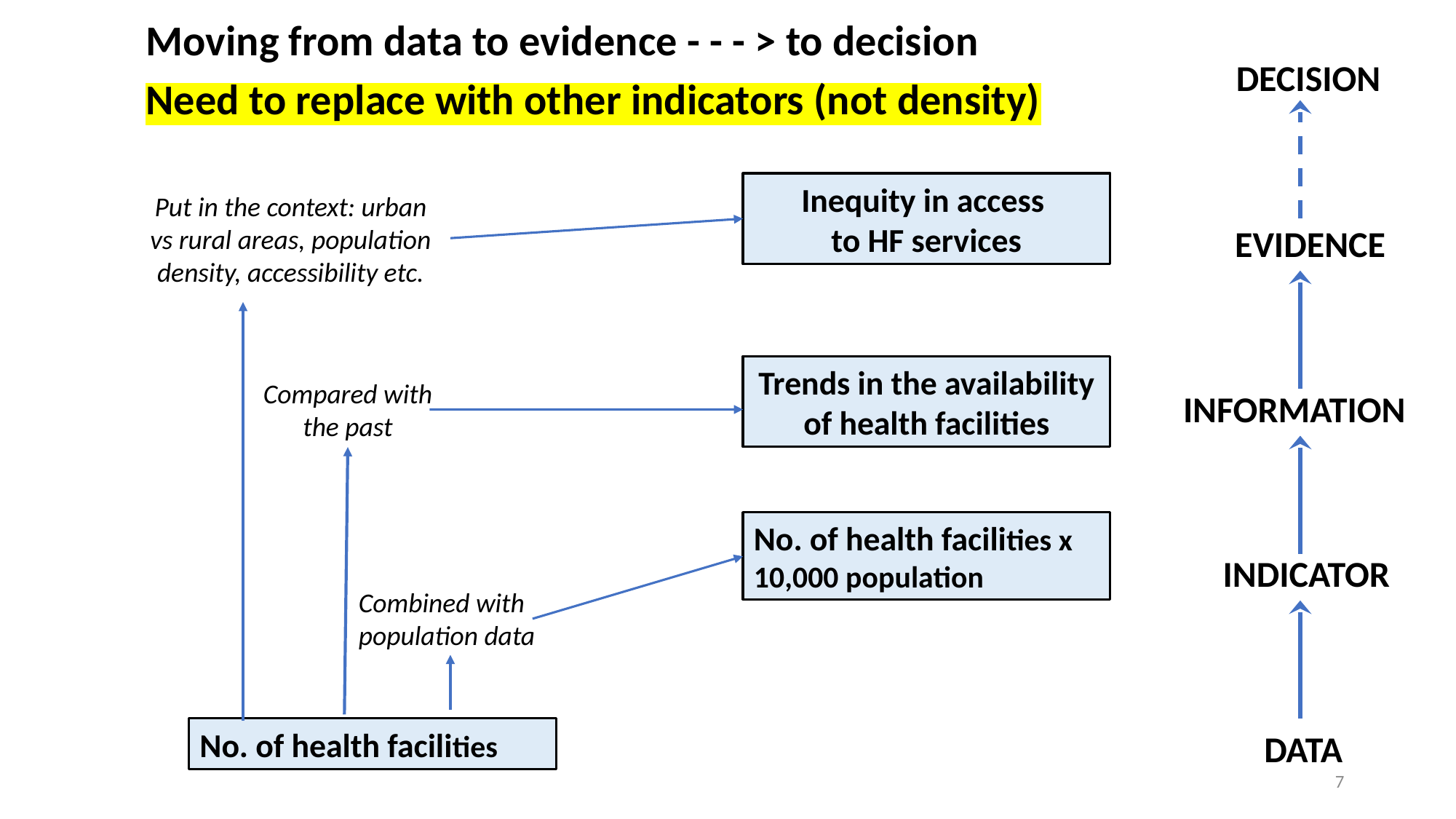

Moving from data to evidence - - - > to decision
Need to replace with other indicators (not density)
    DECISION
Inequity in access
to HF services
Put in the context: urban vs rural areas, population density, accessibility etc.
   EVIDENCE
Trends in the availability of health facilities
Compared with the past
INFORMATION
No. of health facilities x 10,000 population
INDICATOR
Combined with population data
No. of health facilities
DATA
7